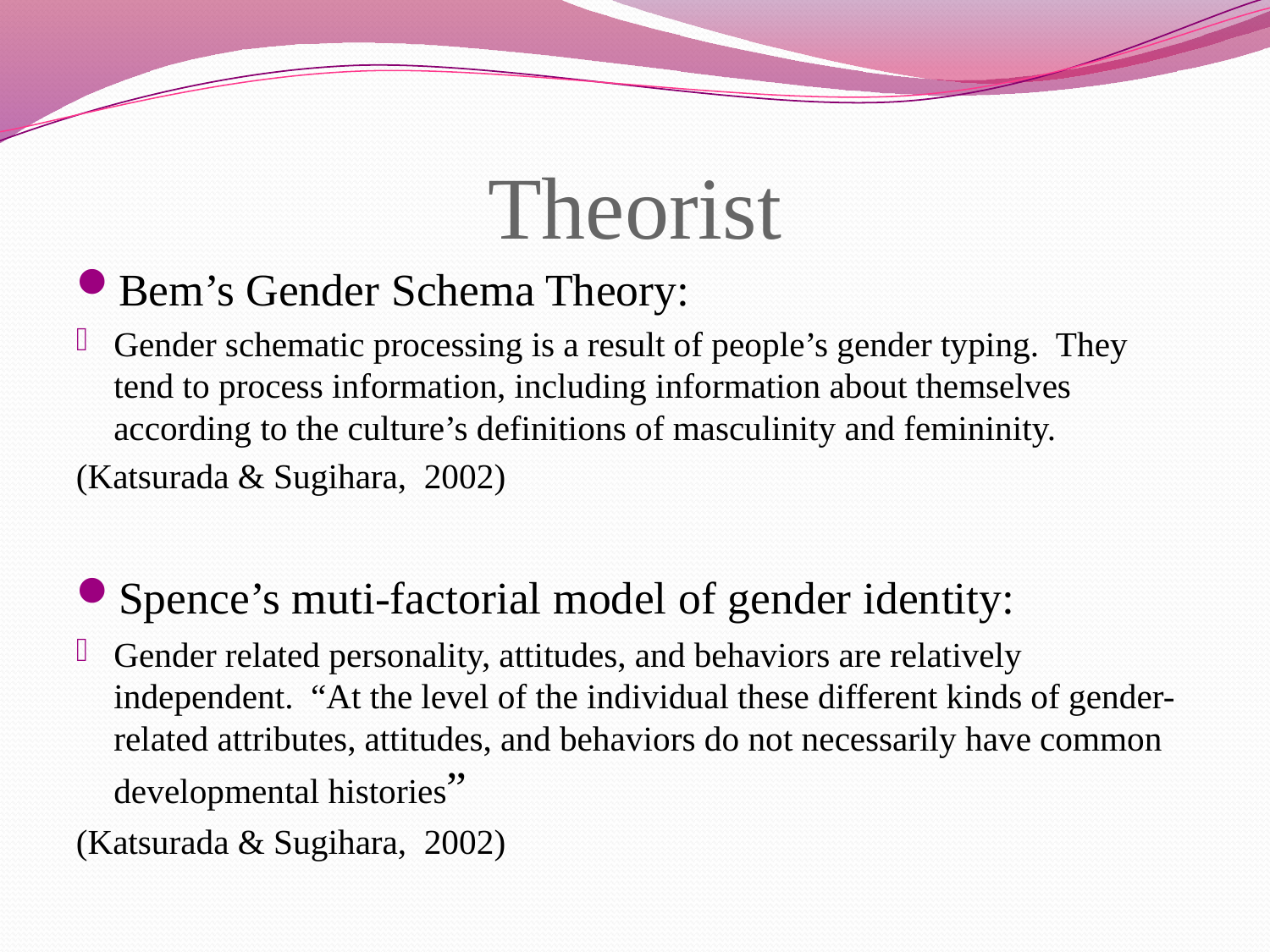

# Theorist
Bem’s Gender Schema Theory:
Gender schematic processing is a result of people’s gender typing.  They tend to process information, including information about themselves according to the culture’s definitions of masculinity and femininity.
(Katsurada & Sugihara,  2002)

Spence’s muti-factorial model of gender identity:
Gender related personality, attitudes, and behaviors are relatively independent.  “At the level of the individual these different kinds of gender- related attributes, attitudes, and behaviors do not necessarily have common developmental histories”
(Katsurada & Sugihara,  2002)